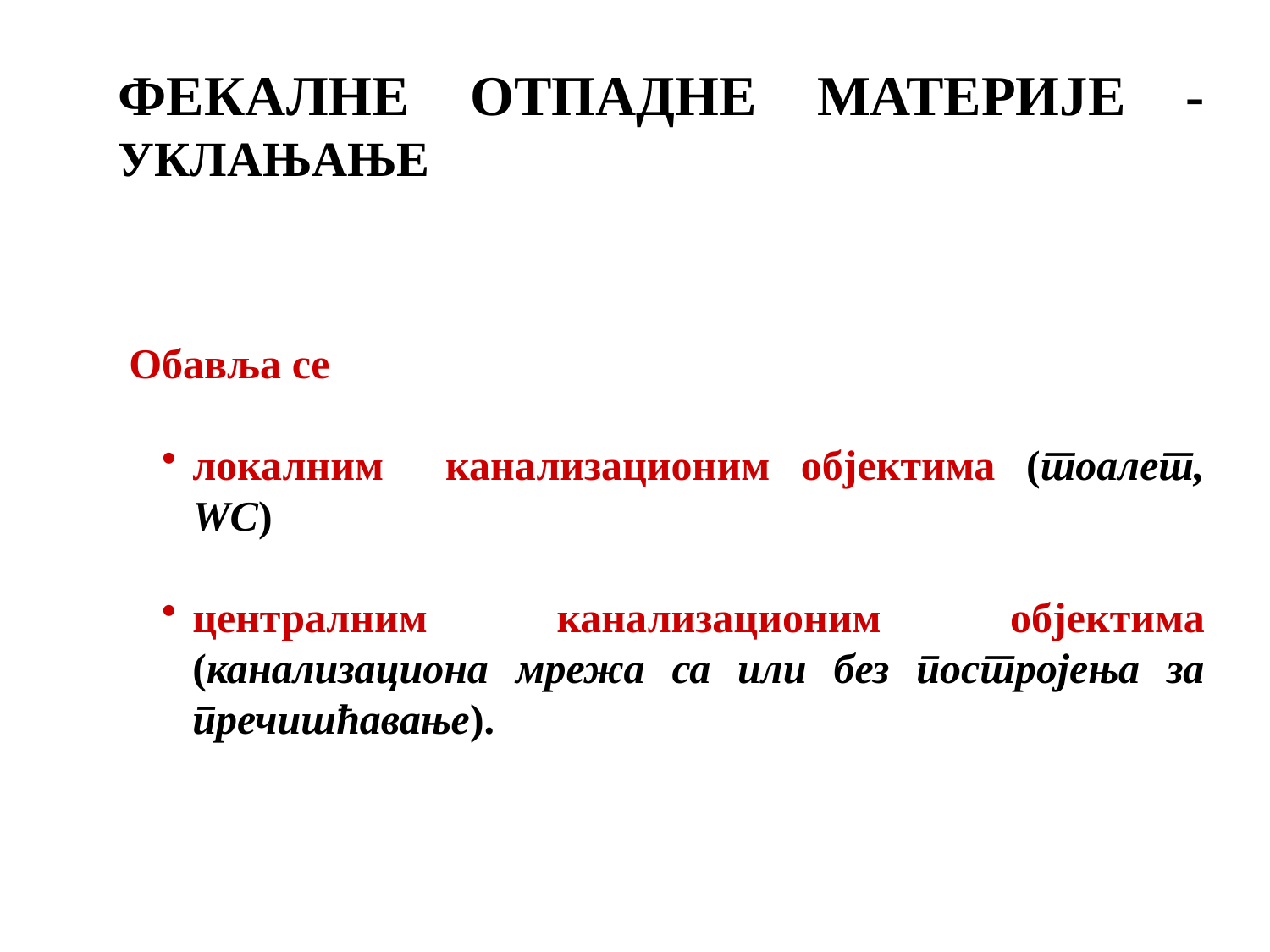

ФЕКАЛНЕ ОТПАДНЕ МАТЕРИЈЕ - УКЛАЊАЊЕ
Обавља се

локалним  канализационим објектима (тоалет, WC)

централним канализационим објектима (канализациона мрежа са или без постројења за пречишћавање).